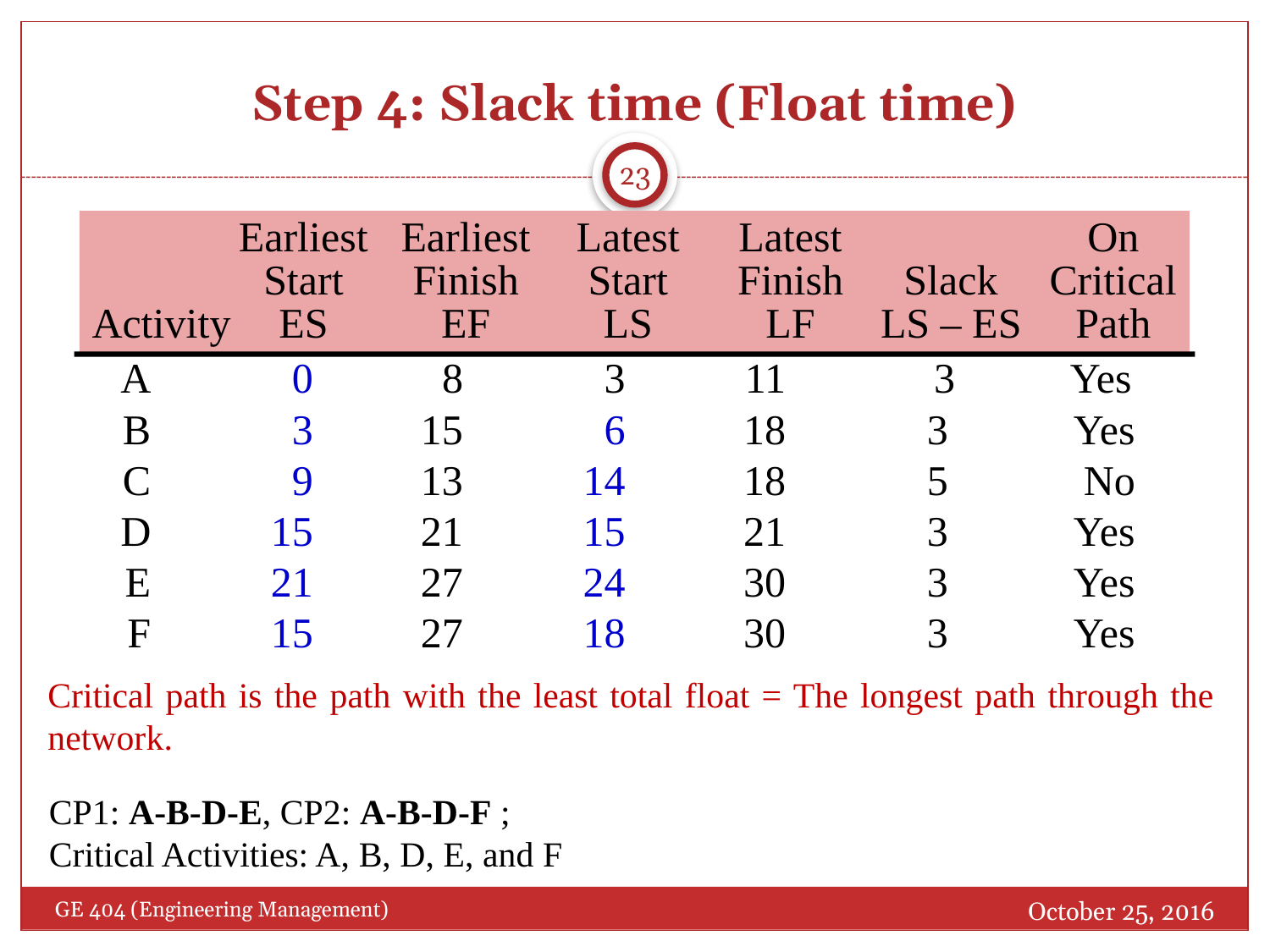

# Step 4: Slack time (Float time)
23
		Earliest	Earliest	Latest	Latest		On
		Start	Finish	Start	Finish	Slack	Critical
	Activity	ES	EF	LS	LF	LS – ES	Path
	A	0	8	3	11	              3           Yes
	B	3	15	6	18	3	 Yes
	C	9	13	14	18	5	No
	D	15	21	15	21	3	Yes
	E	21	27	24	30	3	Yes
	F	15	27	18	30	3	 Yes

Critical path is the path with the least total float = The longest path through the network.
CP1: A-B-D-E, CP2: A-B-D-F ;
Critical Activities: A, B, D, E, and F
October 25, 2016
GE 404 (Engineering Management)